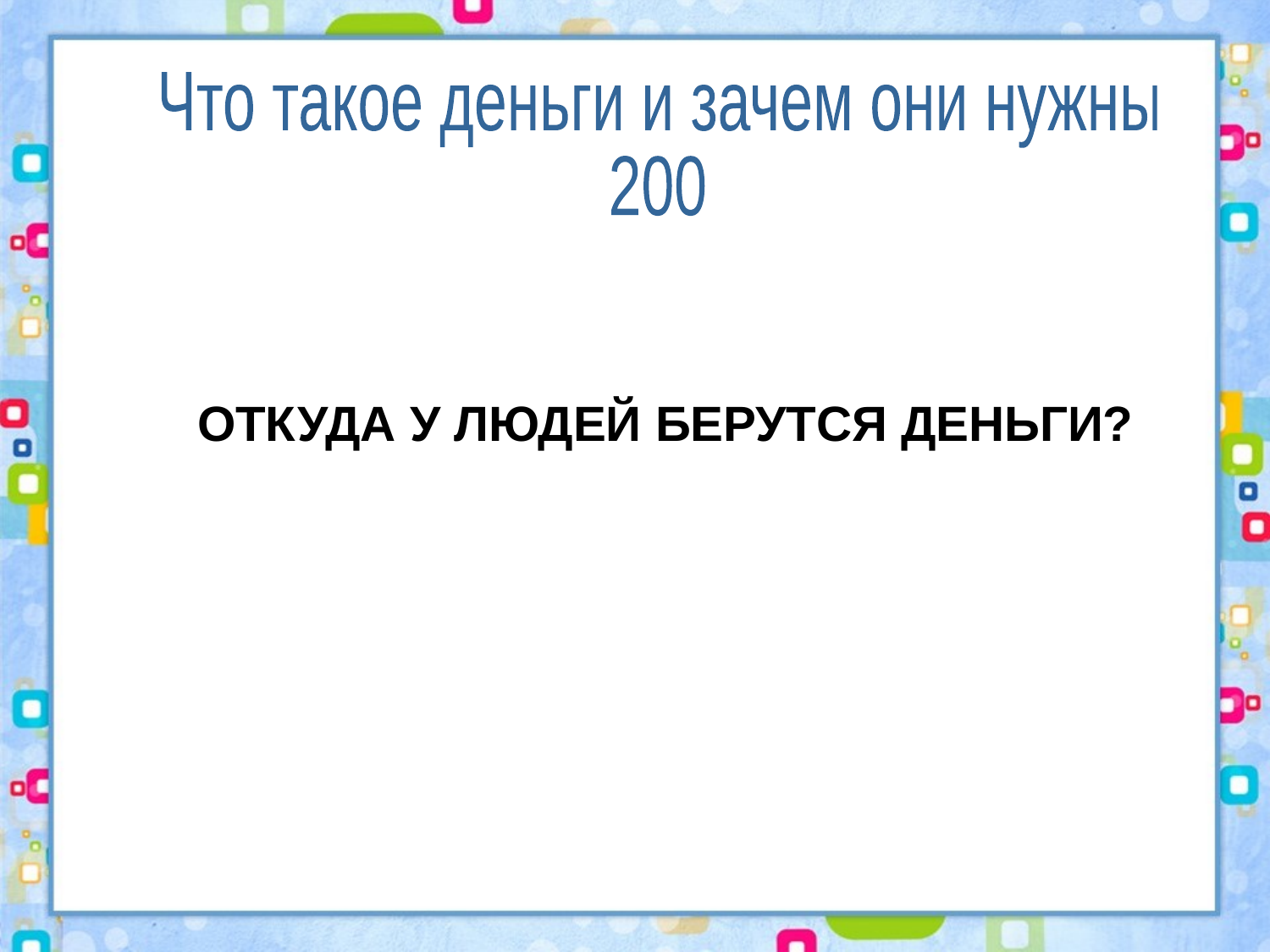

Что такое деньги и зачем они нужны
200
ОТКУДА У ЛЮДЕЙ БЕРУТСЯ ДЕНЬГИ?